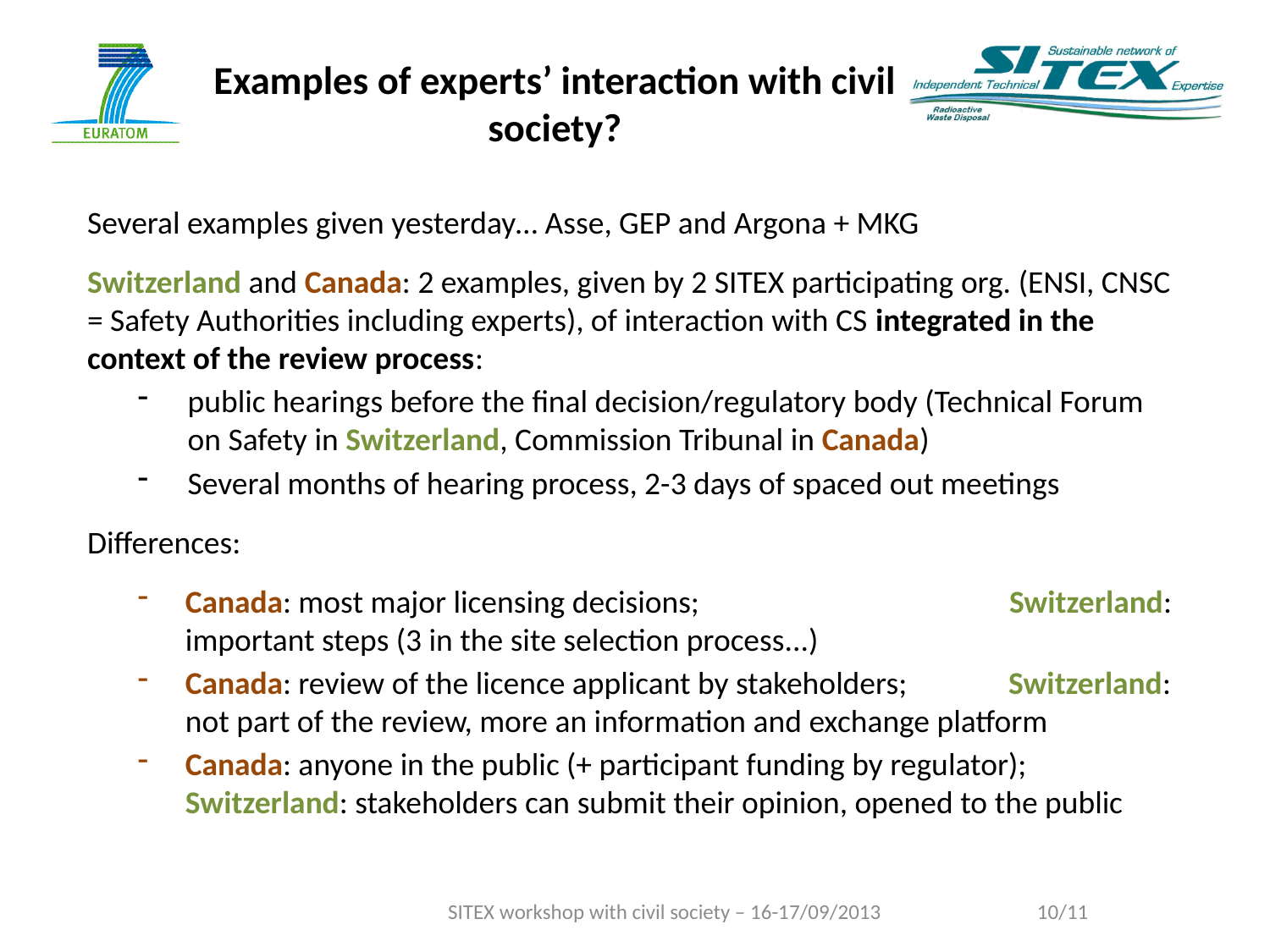

# Examples of experts’ interaction with civil society?
Several examples given yesterday… Asse, GEP and Argona + MKG
Switzerland and Canada: 2 examples, given by 2 SITEX participating org. (ENSI, CNSC = Safety Authorities including experts), of interaction with CS integrated in the context of the review process:
public hearings before the final decision/regulatory body (Technical Forum on Safety in Switzerland, Commission Tribunal in Canada)
Several months of hearing process, 2-3 days of spaced out meetings
Differences:
Canada: most major licensing decisions;                                           Switzerland: important steps (3 in the site selection process...)
Canada: review of the licence applicant by stakeholders;              Switzerland: not part of the review, more an information and exchange platform
Canada: anyone in the public (+ participant funding by regulator);  Switzerland: stakeholders can submit their opinion, opened to the public
SITEX workshop with civil society – 16-17/09/2013
10/11